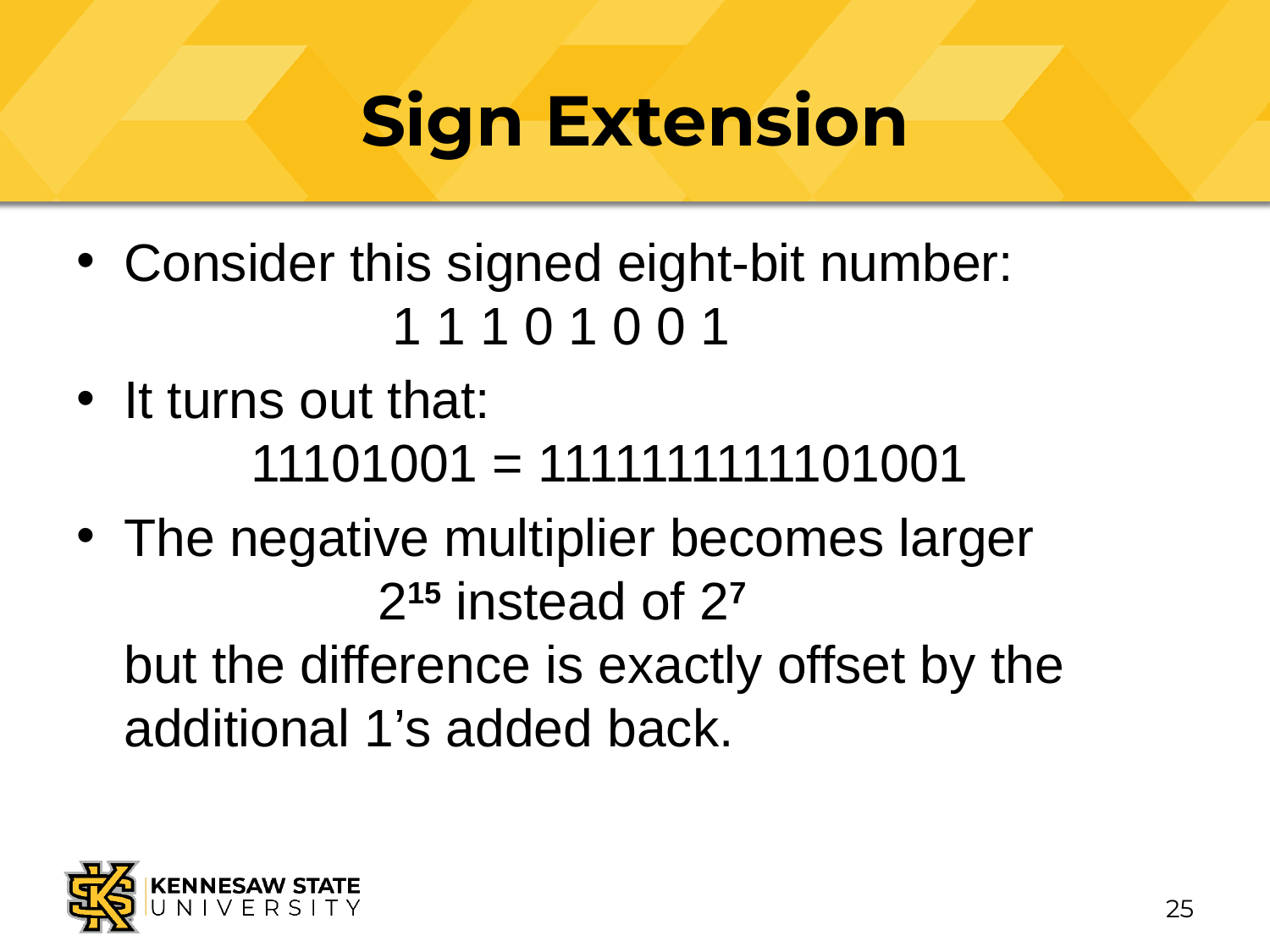

# Sign Extension
Consider this signed eight-bit number:
	 	 1 1 1 0 1 0 0 1
It turns out that:
	11101001 = 1111111111101001
The negative multiplier becomes larger 			215 instead of 27
but the difference is exactly offset by the additional 1’s added back.
25